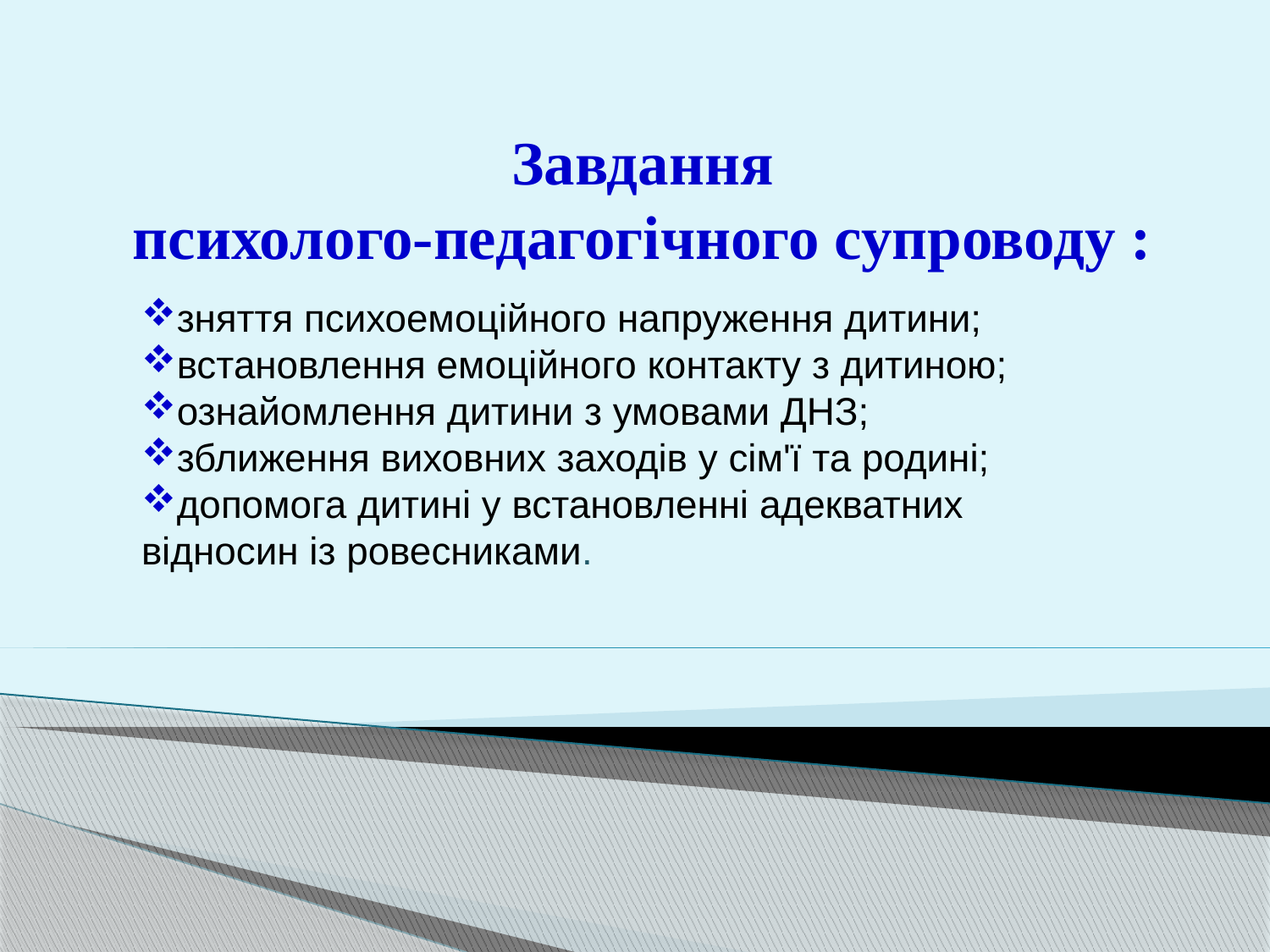

# Завдання психолого-педагогічного супроводу :
зняття психоемоційного напруження дитини;
встановлення емоційного контакту з дитиною;
ознайомлення дитини з умовами ДНЗ;
зближення виховних заходів у сім'ї та родині;
допомога дитині у встановленні адекватних 	відносин із ровесниками.